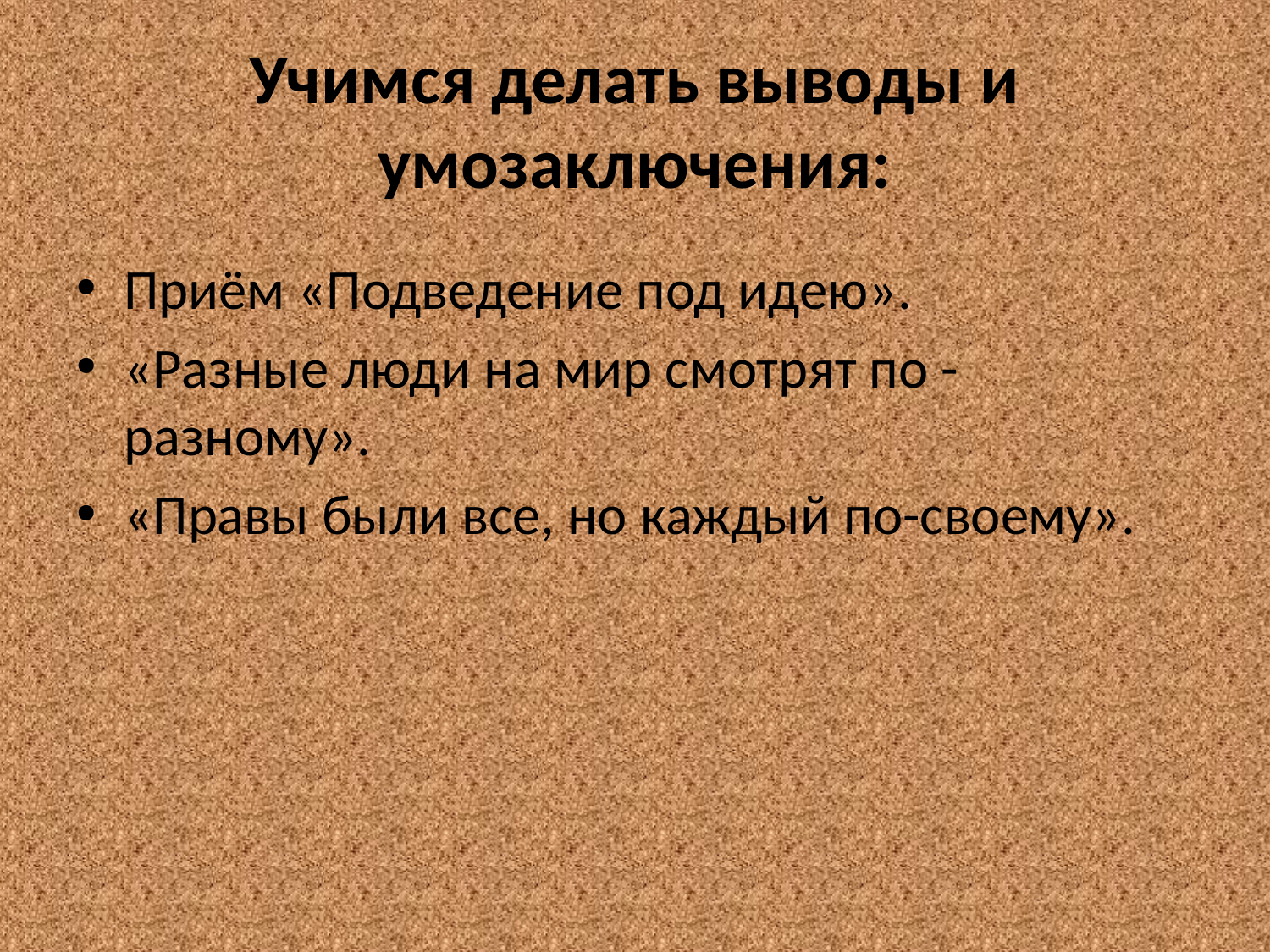

# Учимся делать выводы и умозаключения:
Приём «Подведение под идею».
«Разные люди на мир смотрят по - разному».
«Правы были все, но каждый по-своему».